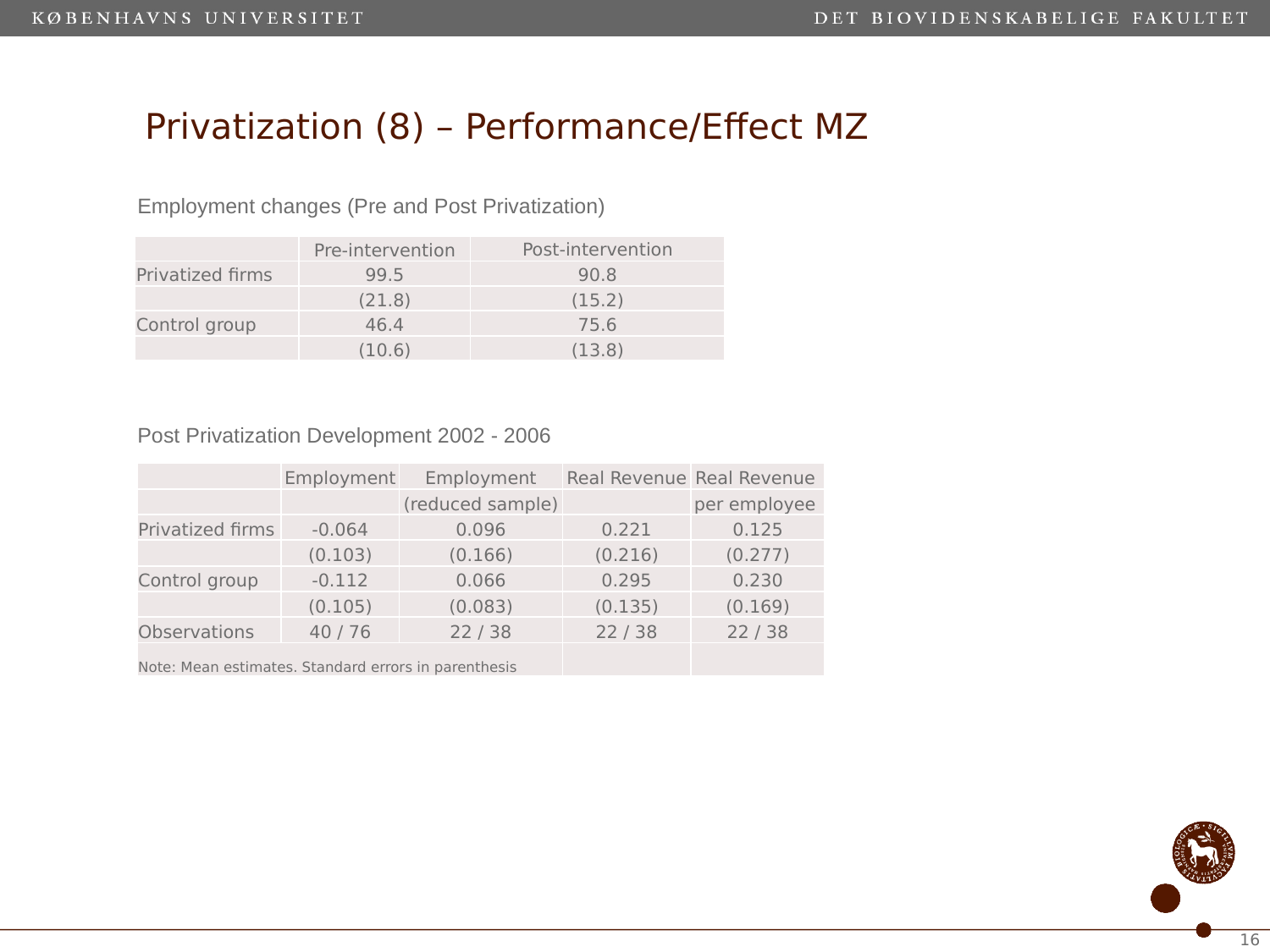

# Privatization (8) – Performance/Effect MZ
Employment changes (Pre and Post Privatization)
|  | Pre-intervention | Post-intervention |
| --- | --- | --- |
| Privatized firms | 99.5 | 90.8 |
|  | (21.8) | (15.2) |
| Control group | 46.4 | 75.6 |
|  | (10.6) | (13.8) |
Post Privatization Development 2002 - 2006
|  | Employment | Employment | Real Revenue | Real Revenue |
| --- | --- | --- | --- | --- |
|  |  | (reduced sample) |  | per employee |
| Privatized firms | -0.064 | 0.096 | 0.221 | 0.125 |
|  | (0.103) | (0.166) | (0.216) | (0.277) |
| Control group | -0.112 | 0.066 | 0.295 | 0.230 |
|  | (0.105) | (0.083) | (0.135) | (0.169) |
| Observations | 40 / 76 | 22 / 38 | 22 / 38 | 22 / 38 |
| Note: Mean estimates. Standard errors in parenthesis |  |  |  |  |